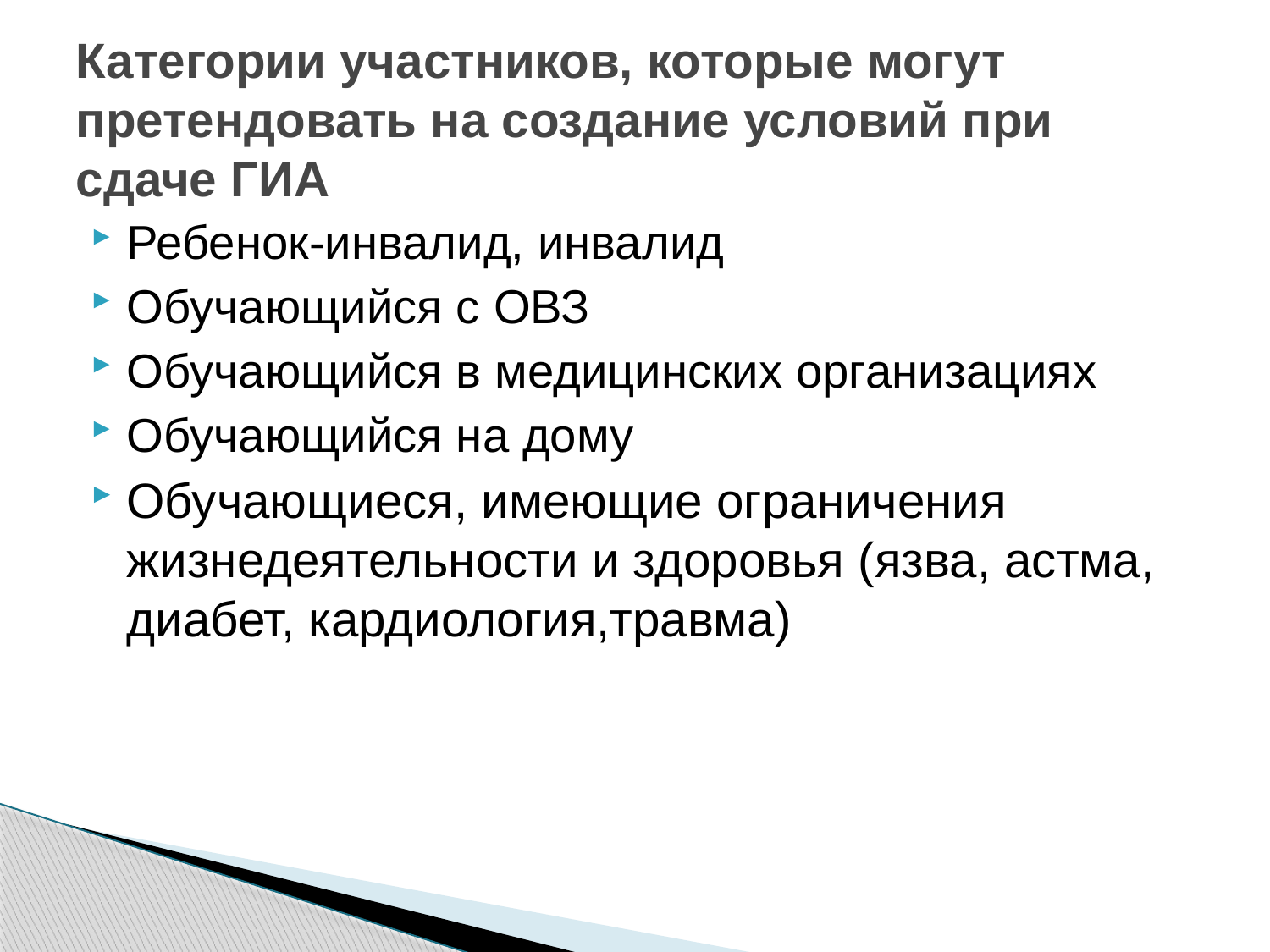

# Категории участников, которые могут претендовать на создание условий при сдаче ГИА
Ребенок-инвалид, инвалид
Обучающийся с ОВЗ
Обучающийся в медицинских организациях
Обучающийся на дому
Обучающиеся, имеющие ограничения жизнедеятельности и здоровья (язва, астма, диабет, кардиология,травма)